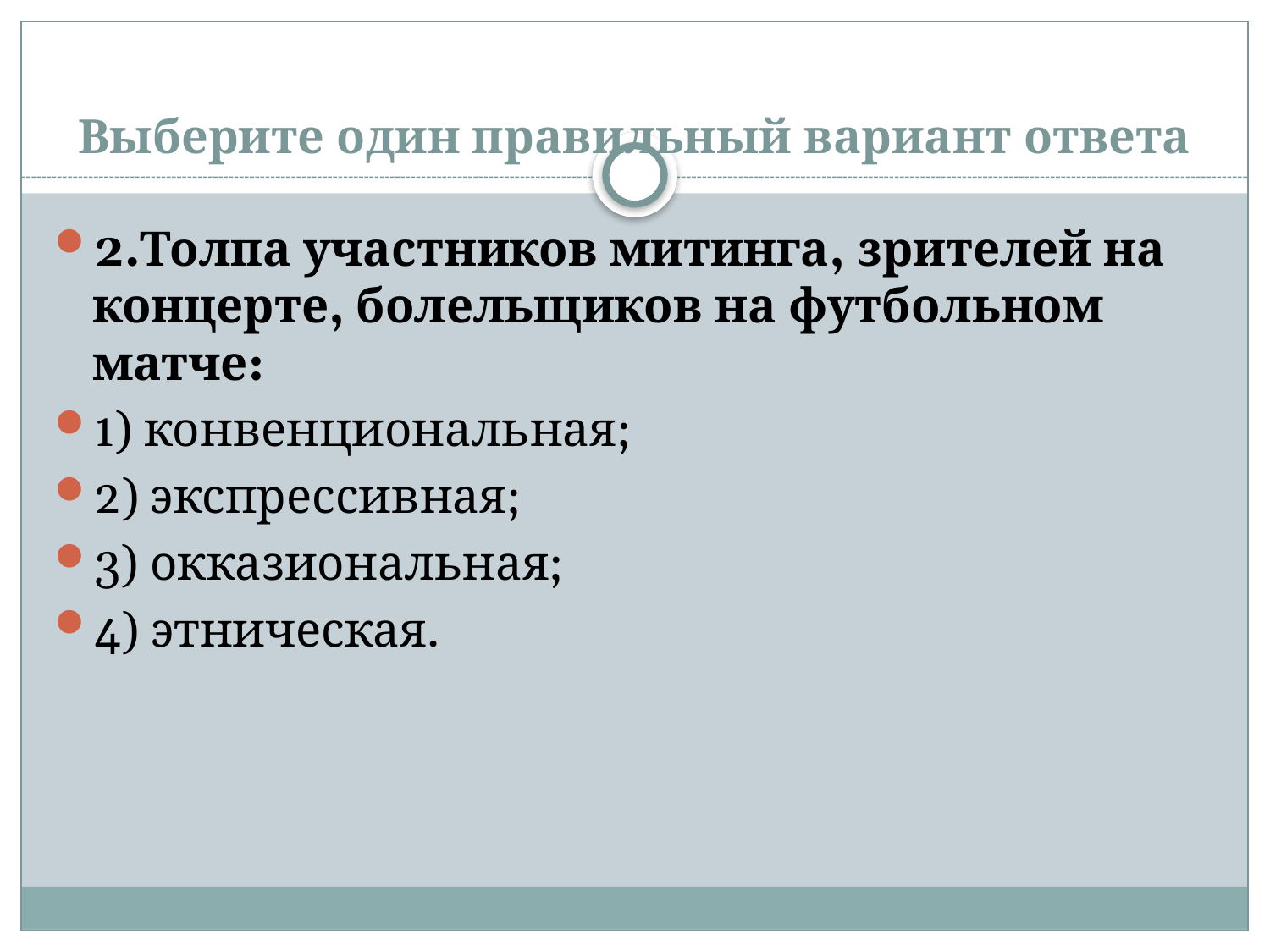

# Выберите один правильный вариант ответа
2.Толпа участников митинга, зрителей на концерте, болельщиков на футбольном матче:
1) конвенциональная;
2) экспрессивная;
3) окказиональная;
4) этническая.